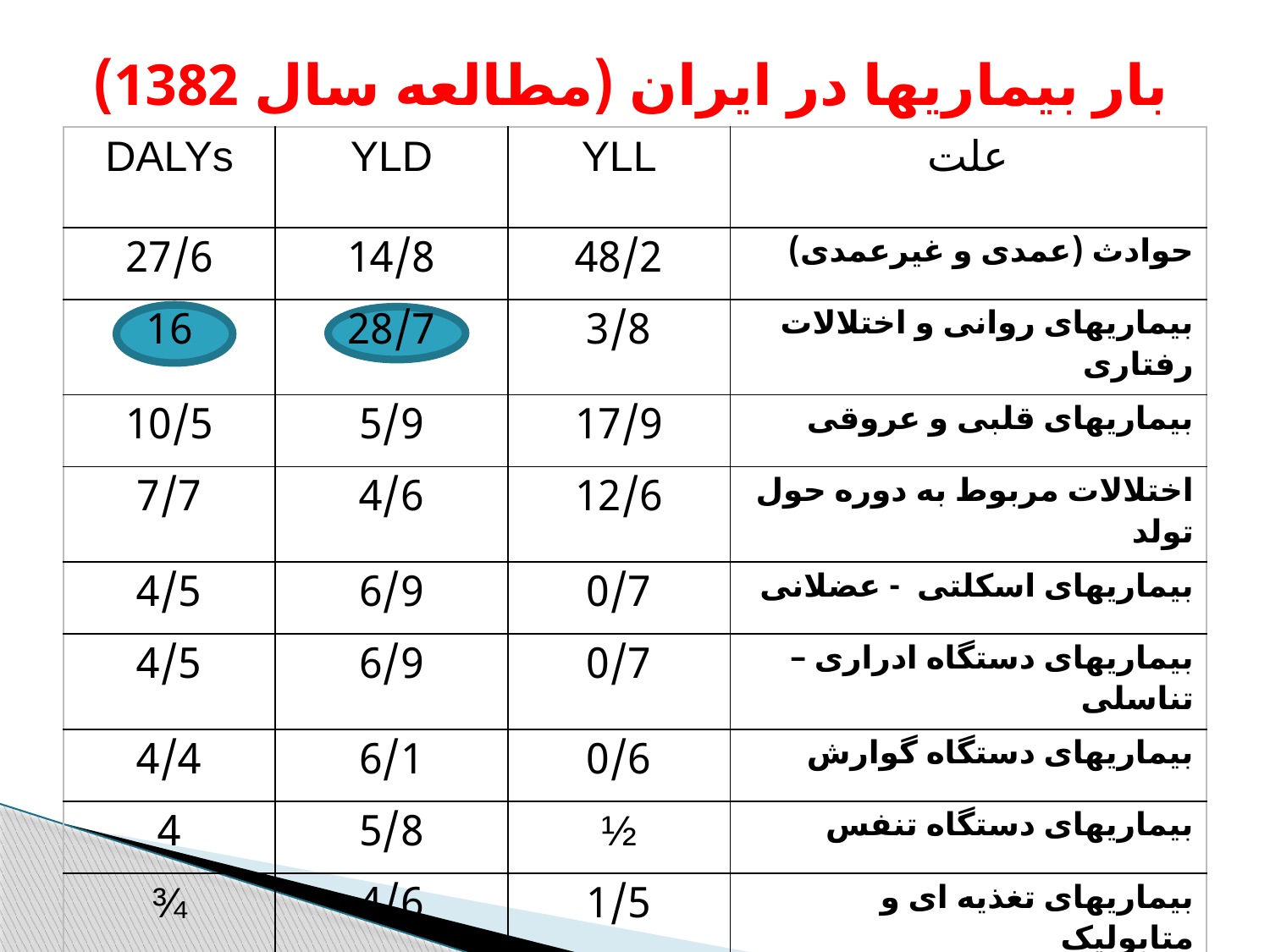

# بار بیماریها در ایران (مطالعه سال 1382)
| DALYs | YLD | YLL | علت |
| --- | --- | --- | --- |
| 27/6 | 14/8 | 48/2 | حوادث (عمدی و غیرعمدی) |
| 16 | 28/7 | 3/8 | بیماریهای روانی و اختلالات رفتاری |
| 10/5 | 5/9 | 17/9 | بیماریهای قلبی و عروقی |
| 7/7 | 4/6 | 12/6 | اختلالات مربوط به دوره حول تولد |
| 4/5 | 6/9 | 0/7 | بیماریهای اسکلتی - عضلانی |
| 4/5 | 6/9 | 0/7 | بیماریهای دستگاه ادراری – تناسلی |
| 4/4 | 6/1 | 0/6 | بیماریهای دستگاه گوارش |
| 4 | 5/8 | ½ | بیماریهای دستگاه تنفس |
| ¾ | 4/6 | 1/5 | بیماریهای تغذیه ای و متابولیک |
| 3/1 | 0/5 | 7/2 | سرطانها |